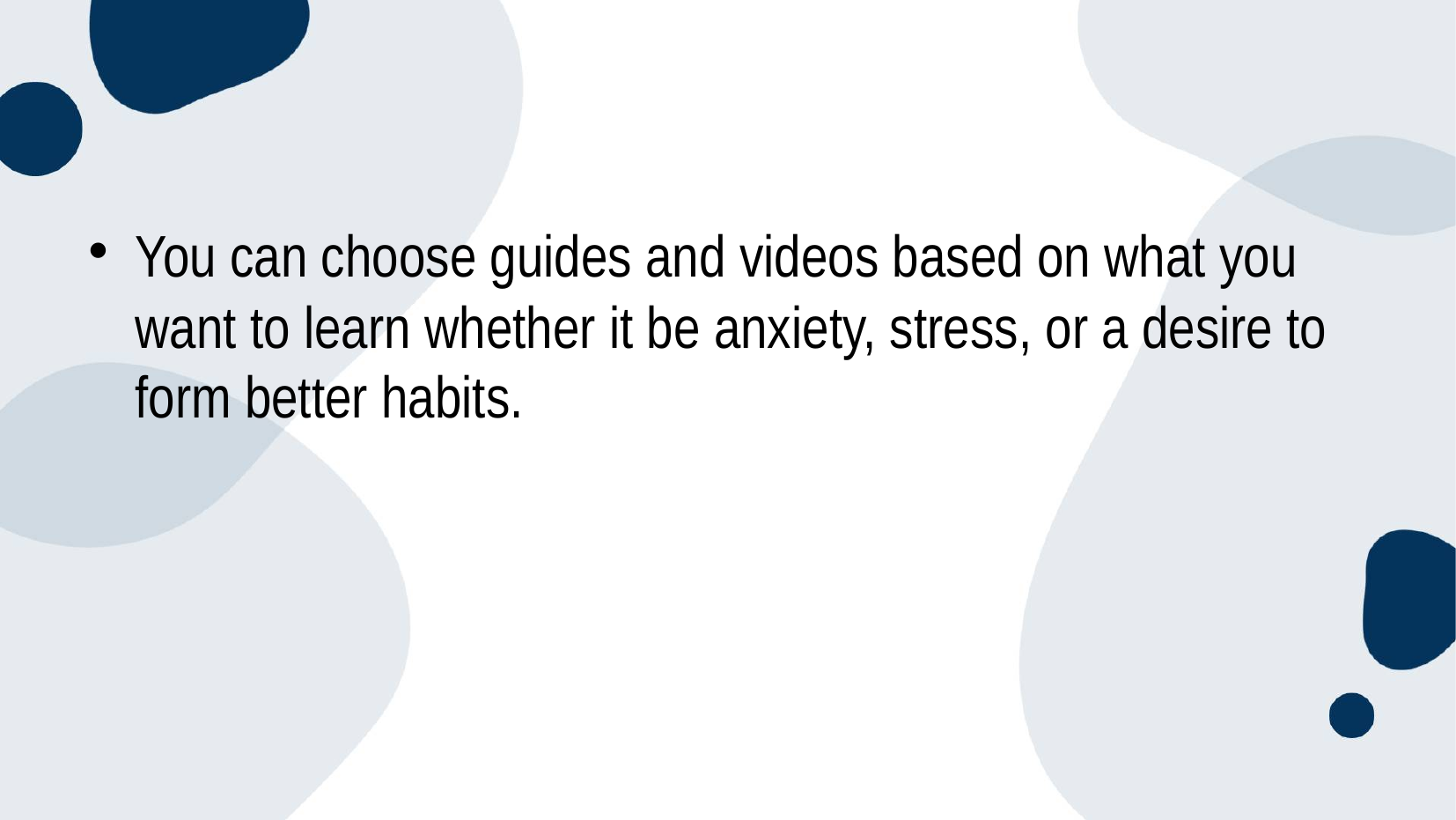

You can choose guides and videos based on what you want to learn whether it be anxiety, stress, or a desire to form better habits.